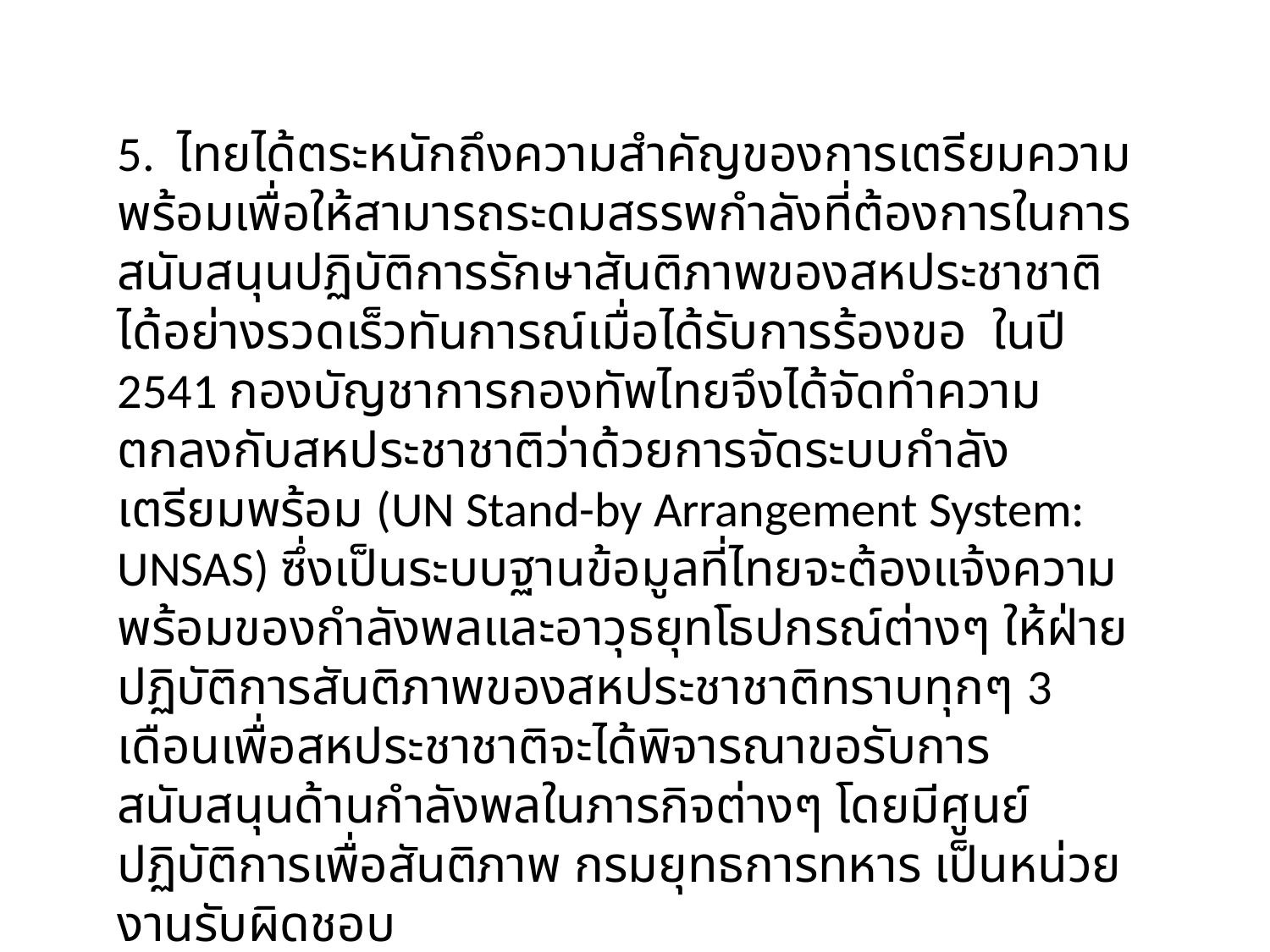

5.  ไทยได้ตระหนักถึงความสำคัญของการเตรียมความพร้อมเพื่อให้สามารถระดมสรรพกำลังที่ต้องการในการสนับสนุนปฏิบัติการรักษาสันติภาพของสหประชาชาติได้อย่างรวดเร็วทันการณ์เมื่อได้รับการร้องขอ  ในปี 2541 กองบัญชาการกองทัพไทยจึงได้จัดทำความตกลงกับสหประชาชาติว่าด้วยการจัดระบบกำลังเตรียมพร้อม (UN Stand-by Arrangement System: UNSAS) ซึ่งเป็นระบบฐานข้อมูลที่ไทยจะต้องแจ้งความพร้อมของกำลังพลและอาวุธยุทโธปกรณ์ต่างๆ ให้ฝ่ายปฏิบัติการสันติภาพของสหประชาชาติทราบทุกๆ 3 เดือนเพื่อสหประชาชาติจะได้พิจารณาขอรับการสนับสนุนด้านกำลังพลในภารกิจต่างๆ โดยมีศูนย์ปฏิบัติการเพื่อสันติภาพ กรมยุทธการทหาร เป็นหน่วยงานรับผิดชอบ